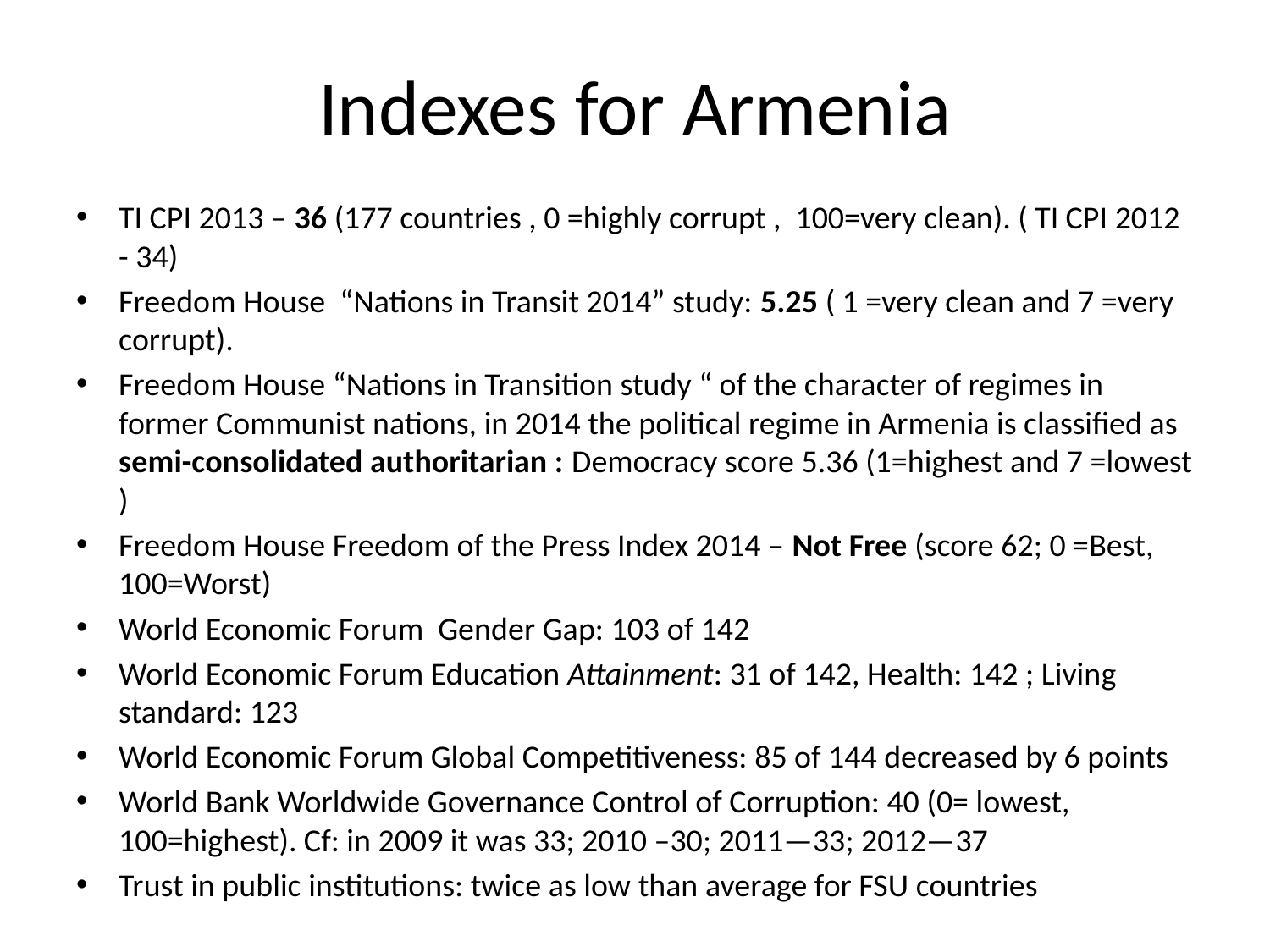

# Indexes for Armenia
TI CPI 2013 – 36 (177 countries , 0 =highly corrupt ,  100=very clean). ( TI CPI 2012 - 34)
Freedom House  “Nations in Transit 2014” study: 5.25 ( 1 =very clean and 7 =very corrupt).
Freedom House “Nations in Transition study “ of the character of regimes in former Communist nations, in 2014 the political regime in Armenia is classified as semi-consolidated authoritarian : Democracy score 5.36 (1=highest and 7 =lowest )
Freedom House Freedom of the Press Index 2014 – Not Free (score 62; 0 =Best, 100=Worst)
World Economic Forum  Gender Gap: 103 of 142
World Economic Forum Education Attainment: 31 of 142, Health: 142 ; Living standard: 123
World Economic Forum Global Competitiveness: 85 of 144 decreased by 6 points
World Bank Worldwide Governance Control of Corruption: 40 (0= lowest, 100=highest). Cf: in 2009 it was 33; 2010 –30; 2011—33; 2012—37
Trust in public institutions: twice as low than average for FSU countries